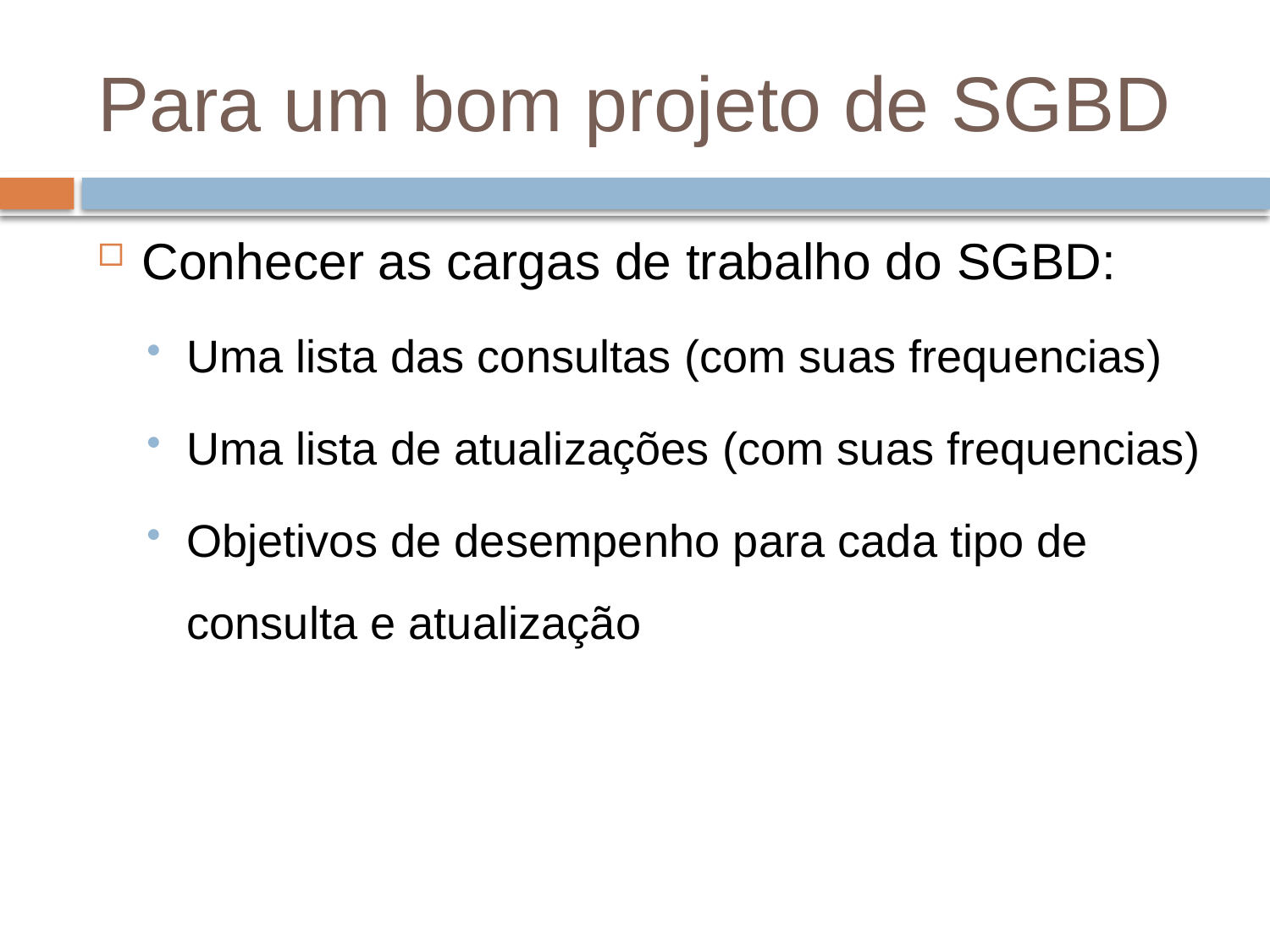

# Para um bom projeto de SGBD
Conhecer as cargas de trabalho do SGBD:
Uma lista das consultas (com suas frequencias)
Uma lista de atualizações (com suas frequencias)
Objetivos de desempenho para cada tipo de consulta e atualização